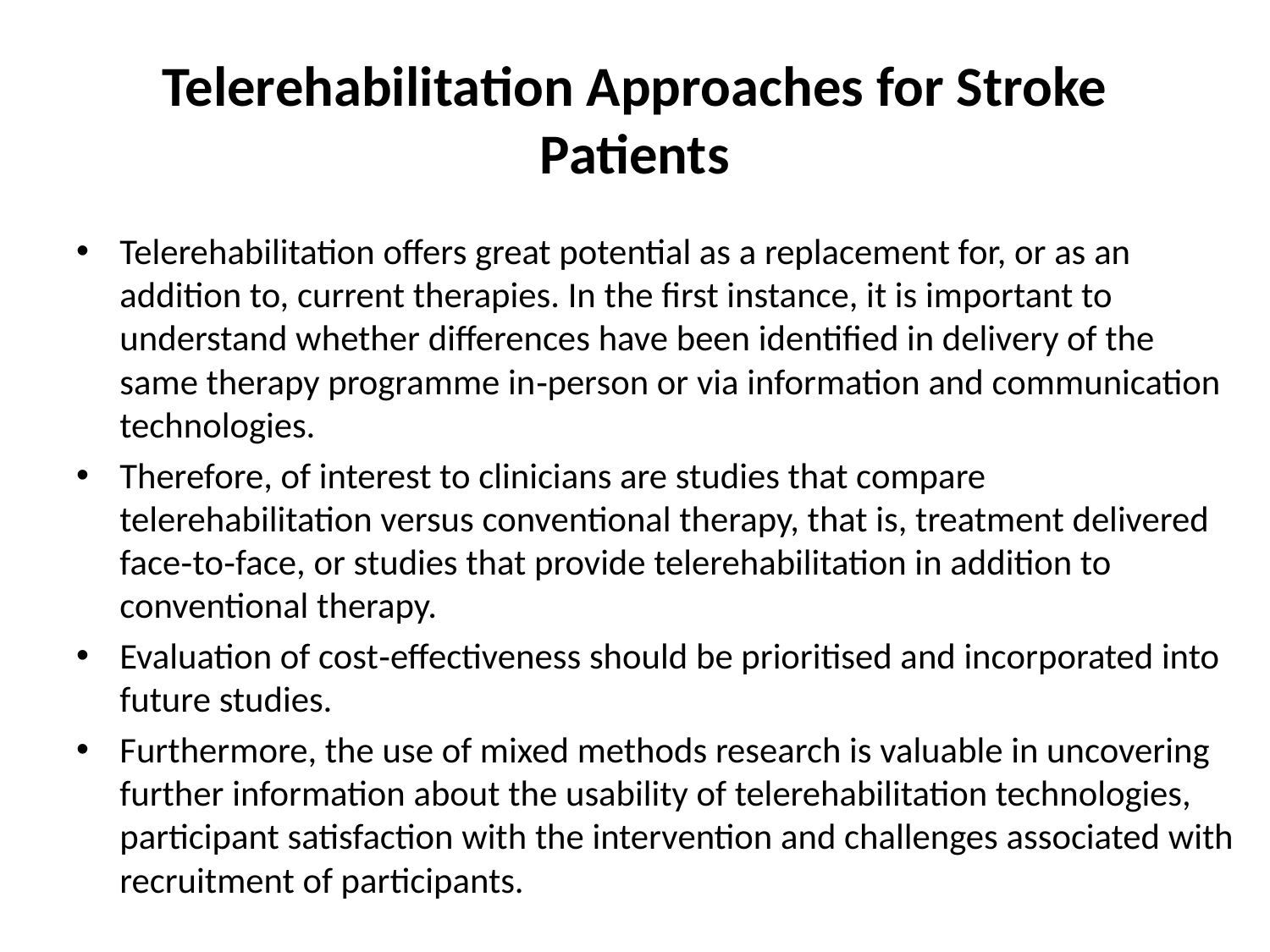

# Telerehabilitation Approaches for Stroke Patients
Telerehabilitation offers great potential as a replacement for, or as an addition to, current therapies. In the first instance, it is important to understand whether differences have been identified in delivery of the same therapy programme in‐person or via information and communication technologies.
Therefore, of interest to clinicians are studies that compare telerehabilitation versus conventional therapy, that is, treatment delivered face‐to‐face, or studies that provide telerehabilitation in addition to conventional therapy.
Evaluation of cost‐effectiveness should be prioritised and incorporated into future studies.
Furthermore, the use of mixed methods research is valuable in uncovering further information about the usability of telerehabilitation technologies, participant satisfaction with the intervention and challenges associated with recruitment of participants.